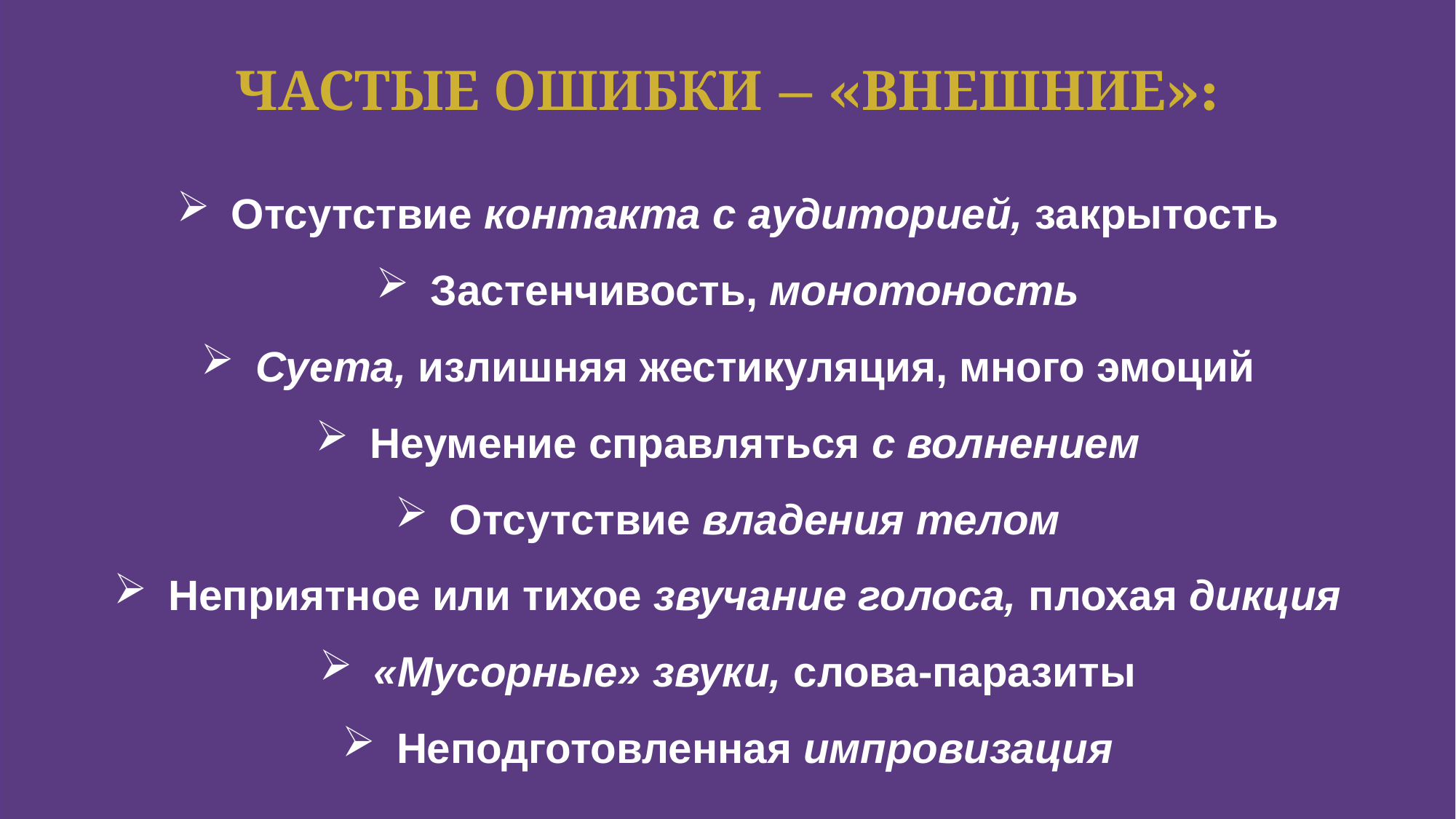

# ЧАСТЫЕ ОШИБКИ – «ВНЕШНИЕ»:
Отсутствие контакта с аудиторией, закрытость
Застенчивость, монотоность
Суета, излишняя жестикуляция, много эмоций
Неумение справляться с волнением
Отсутствие владения телом
Неприятное или тихое звучание голоса, плохая дикция
«Мусорные» звуки, слова-паразиты
Неподготовленная импровизация